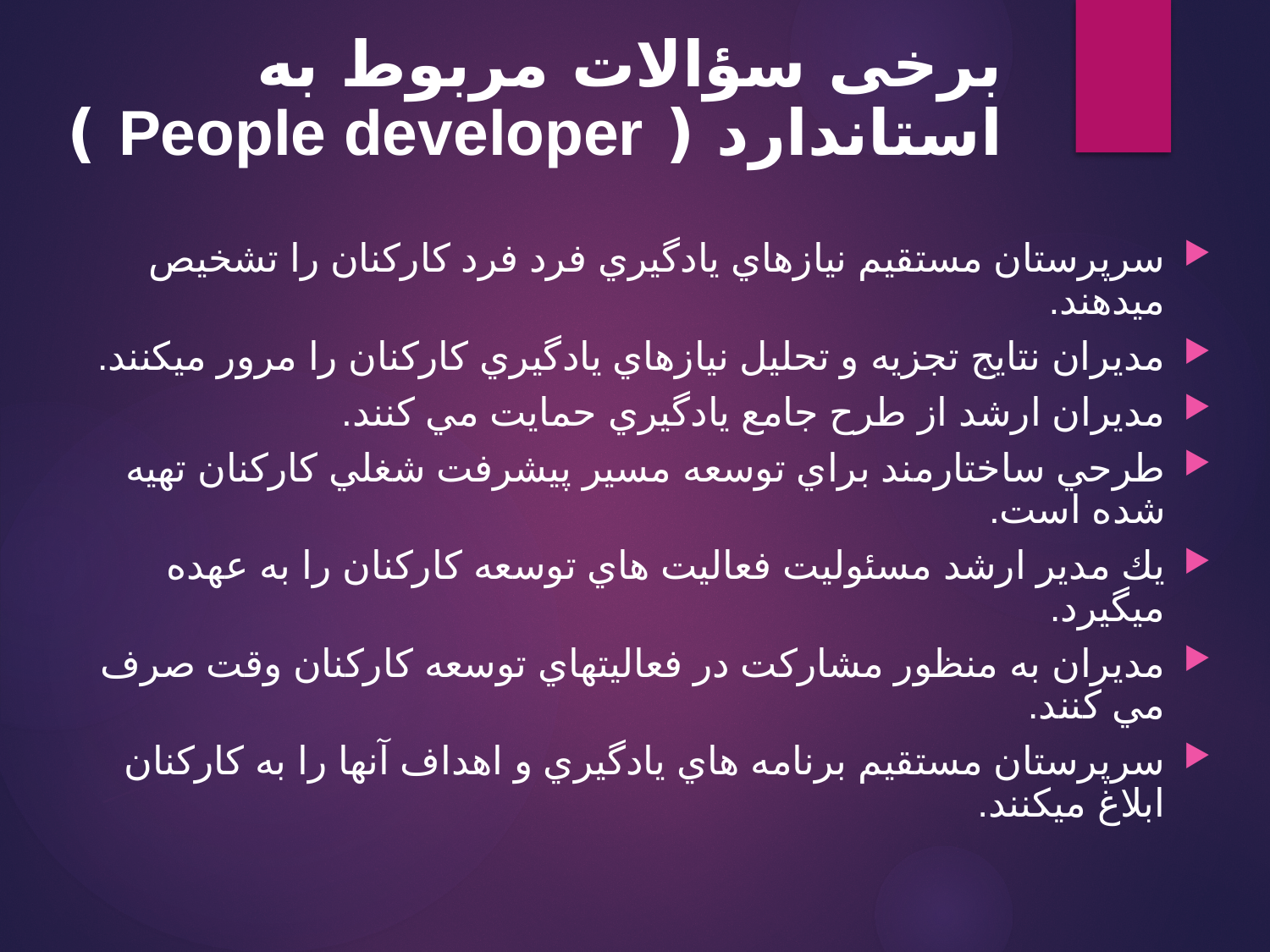

برخی سؤالات مربوط به استاندارد ( People developer )

سرپرستان مستقيم نيازهاي يادگيري فرد فرد كاركنان را تشخيص ميدهند.
مديران نتايج تجزيه و تحليل نيازهاي يادگيري كاركنان را مرور ميكنند.
مديران ارشد از طرح جامع يادگيري حمايت مي كنند.
طرحي ساختارمند براي توسعه مسير پيشرفت شغلي كاركنان تهيه شده است.
يك مدير ارشد مسئوليت فعاليت هاي توسعه كاركنان را به عهده ميگيرد.
مديران به منظور مشاركت در فعاليتهاي توسعه كاركنان وقت صرف مي كنند.
سرپرستان مستقيم برنامه هاي يادگيري و اهداف آنها را به كاركنان ابلاغ ميكنند.